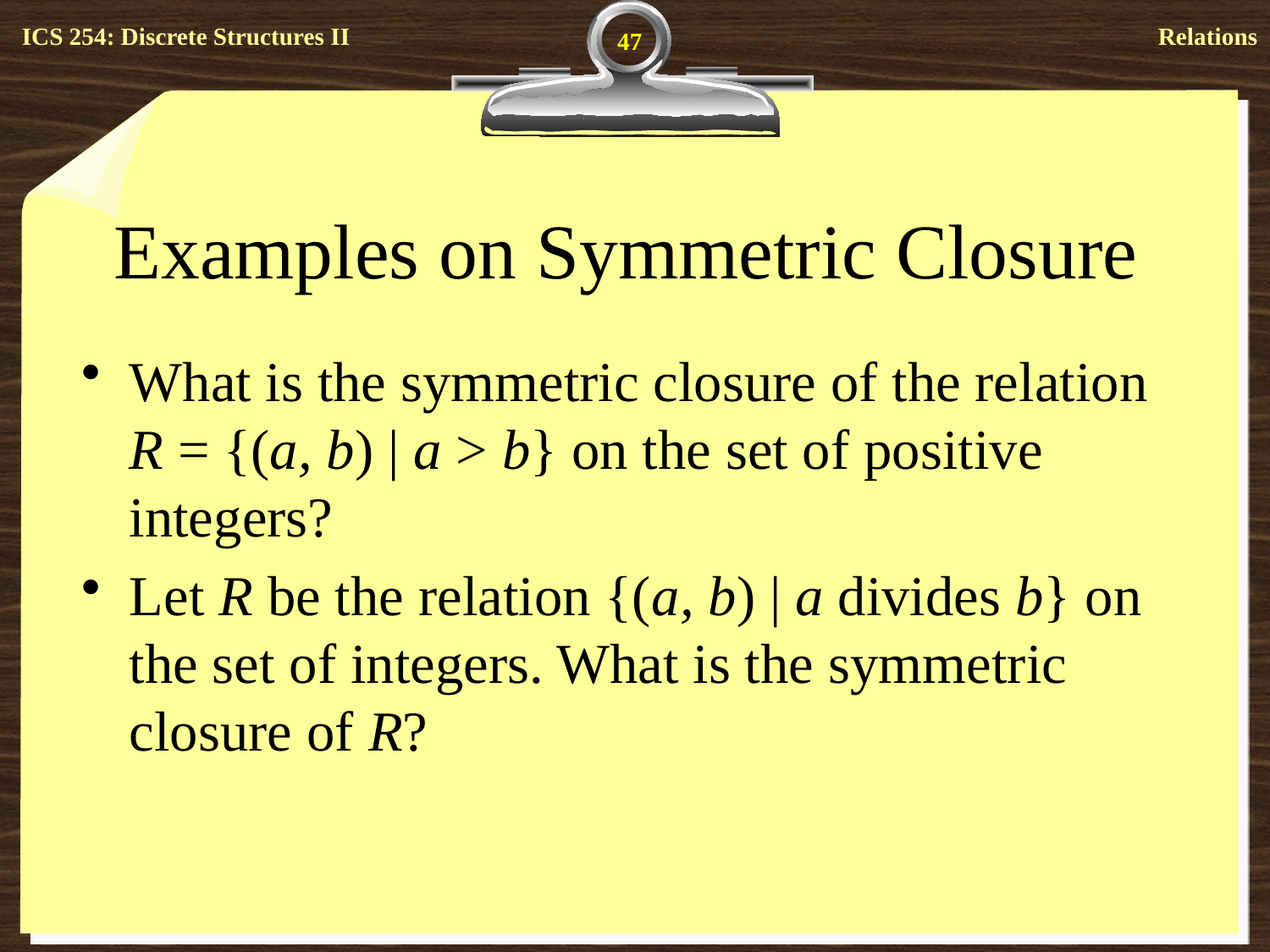

47
# Examples on Symmetric Closure
What is the symmetric closure of the relation R = {(a, b) | a > b} on the set of positive integers?
Let R be the relation {(a, b) | a divides b} on the set of integers. What is the symmetric closure of R?